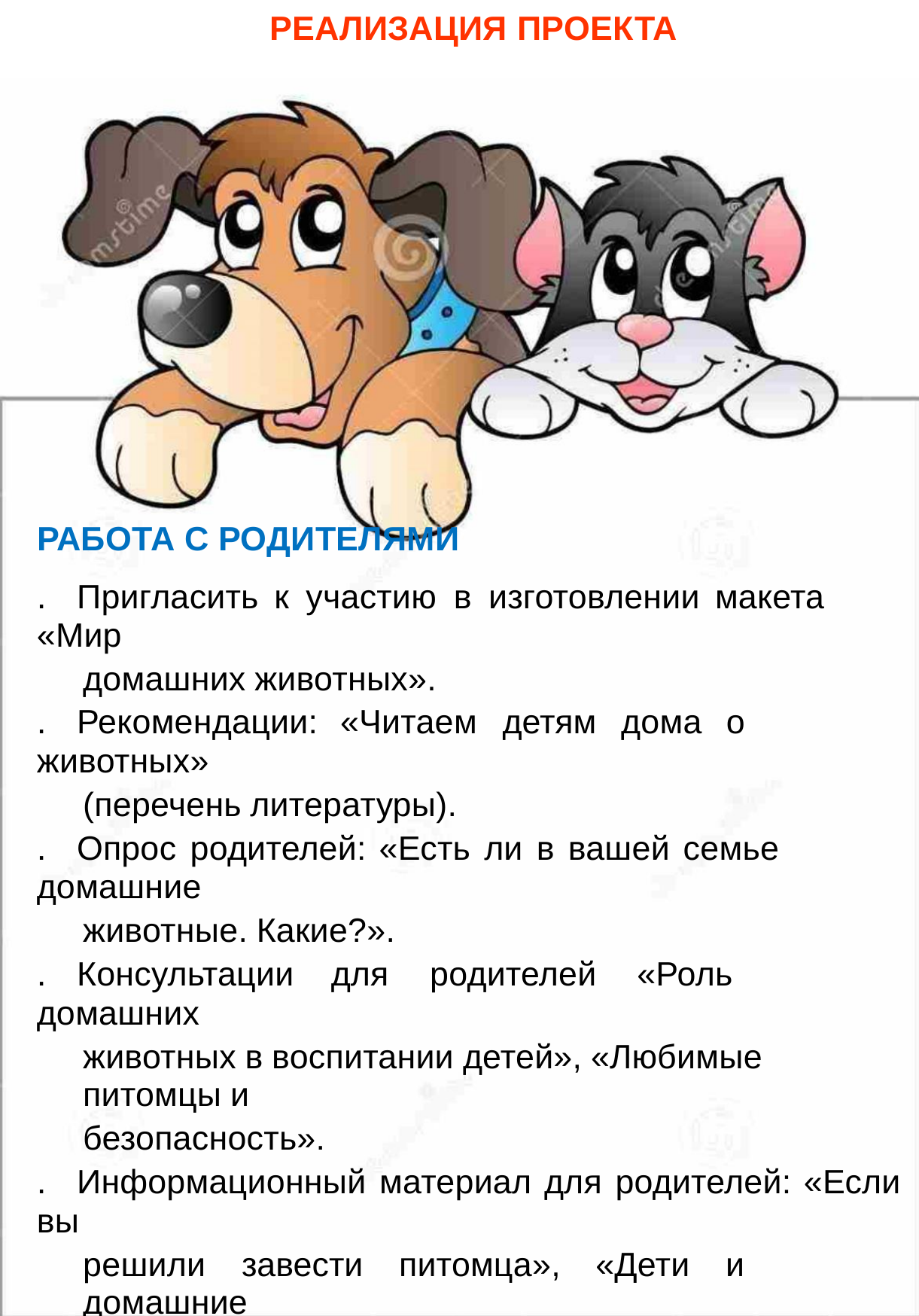

РЕАЛИЗАЦИЯ ПРОЕКТА
РАБОТА С РОДИТЕЛЯМИ
. Пригласить к участию в изготовлении макета «Мир
домашних животных».
. Рекомендации: «Читаем детям дома о животных»
(перечень литературы).
. Опрос родителей: «Есть ли в вашей семье домашние
животные. Какие?».
. Консультации для родителей «Роль домашних
животных в воспитании детей», «Любимые питомцы и
безопасность».
. Информационный материал для родителей: «Если вы
решили завести питомца», «Дети и домашние
животные», «Почему дети боятся домашних
животных».
. Подборка фотографий для фотовыставки «Я и мой
питомец».